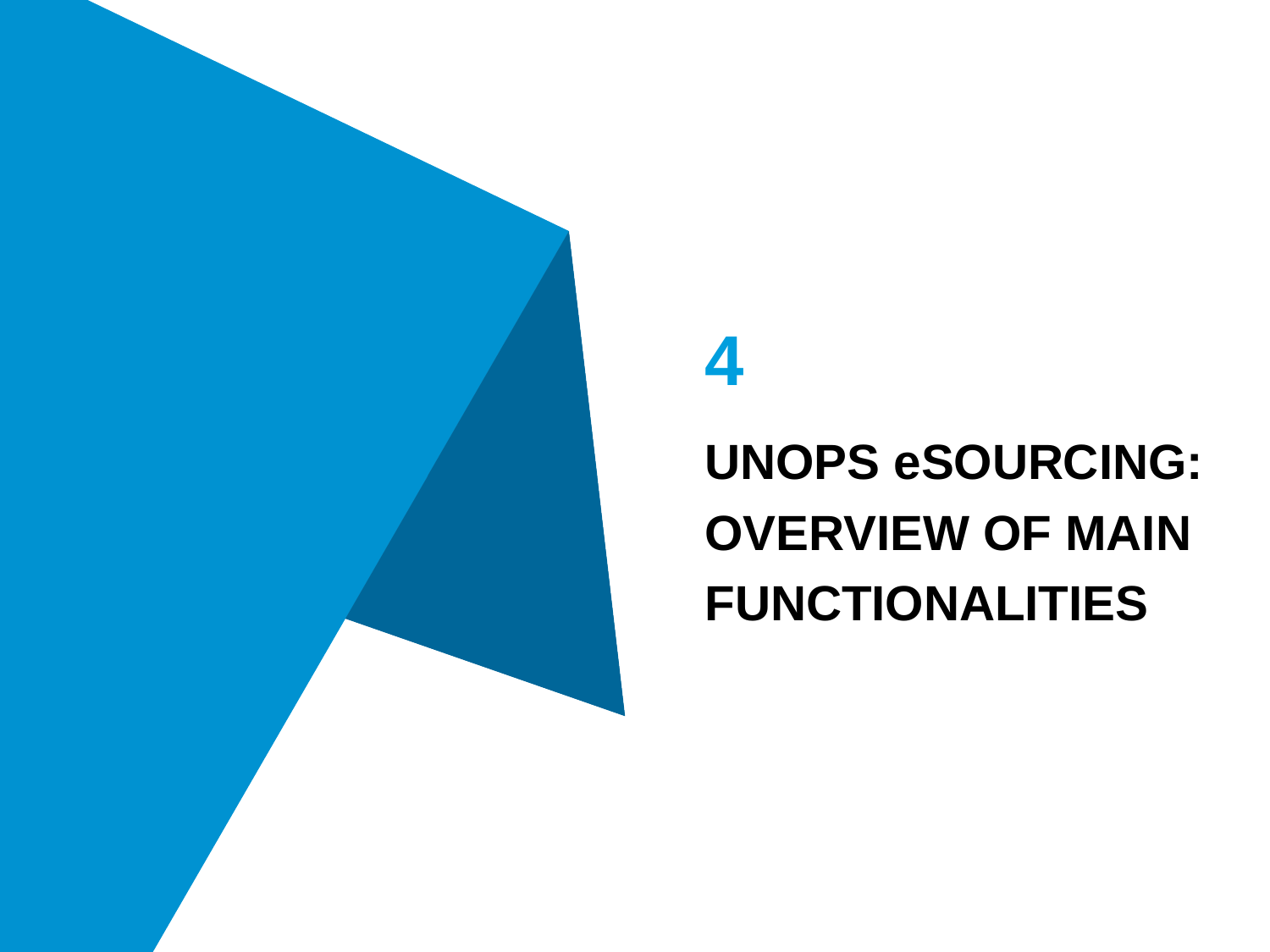

4
# UNOPS eSOURCING: OVERVIEW OF MAIN FUNCTIONALITIES